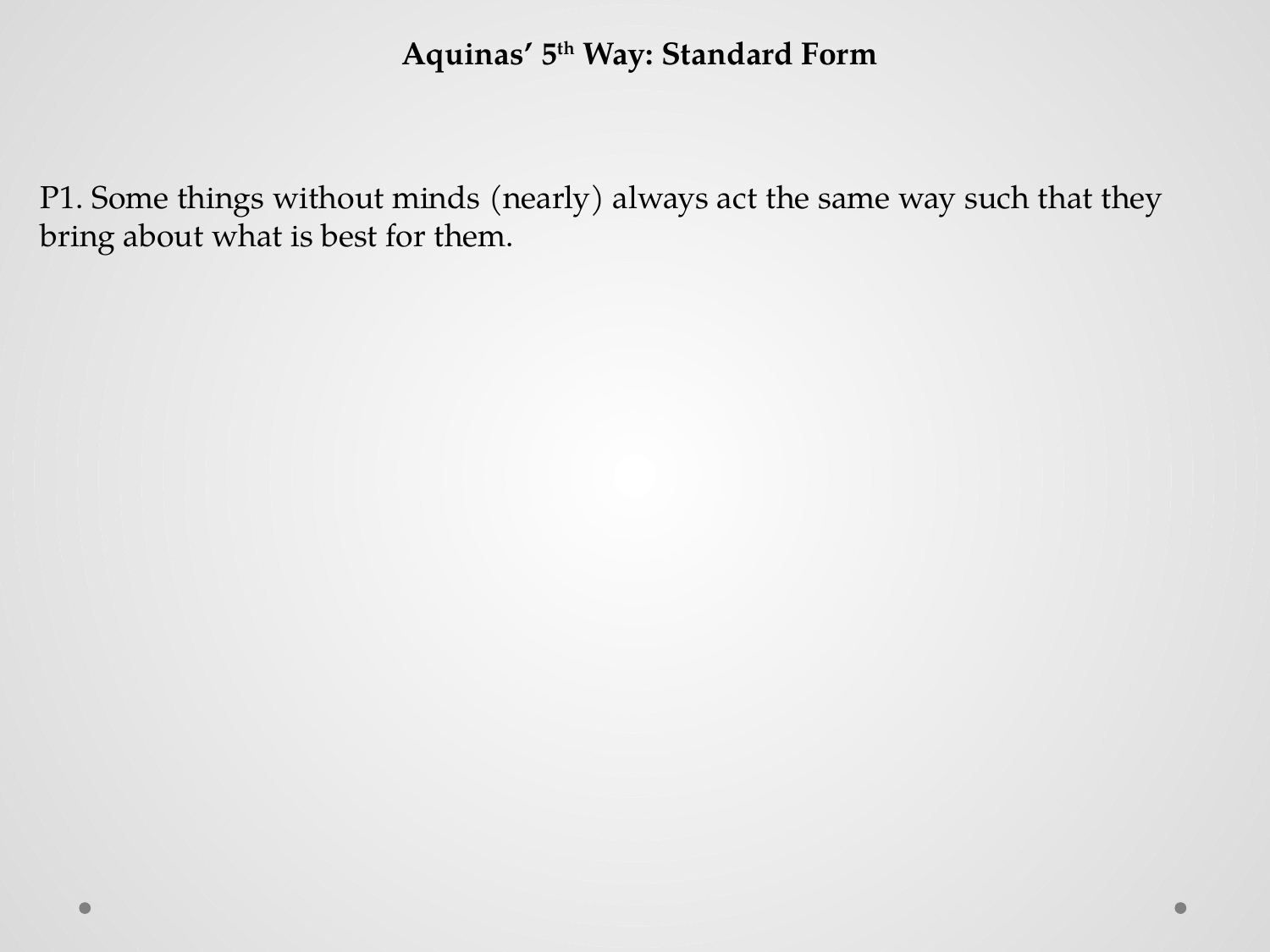

Aquinas’ 5th Way: Standard Form
P1. Some things without minds (nearly) always act the same way such that they bring about what is best for them.